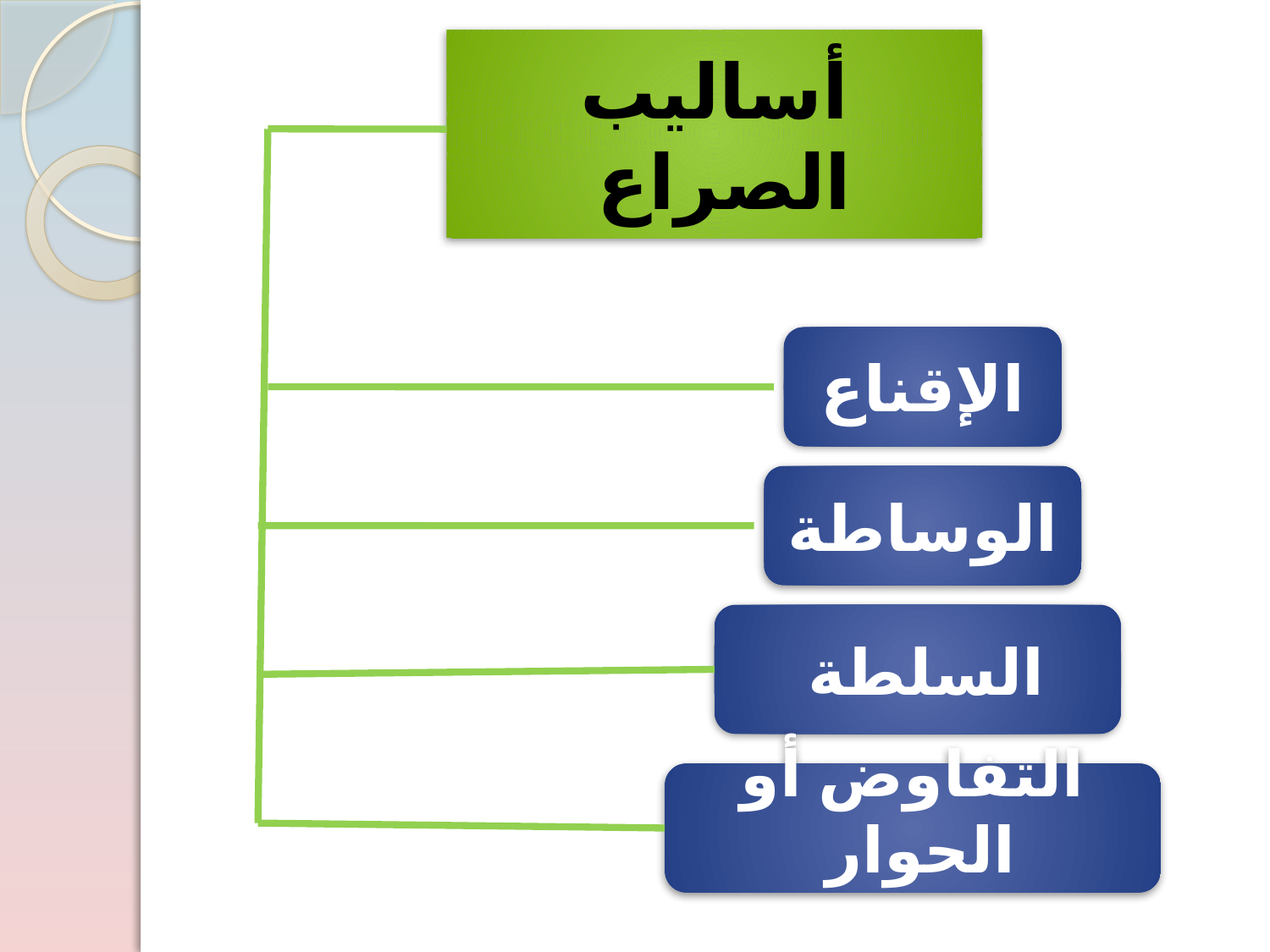

أساليب الصراع
الإقناع
الوساطة
السلطة
التفاوض أو الحوار